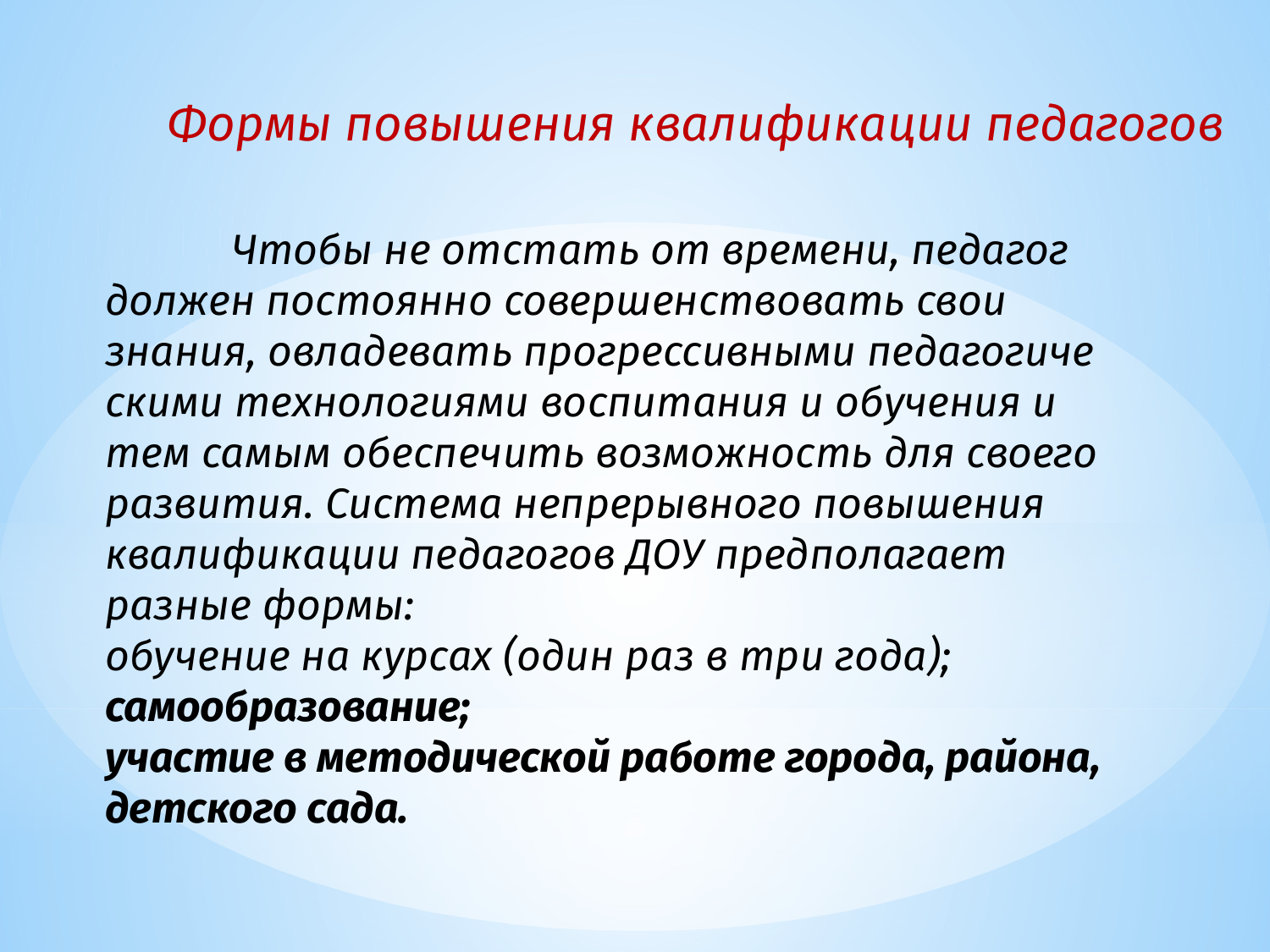

Формы повышения квалификации педагогов
	Чтобы не отстать от времени, педагог должен постоянно совершенствовать свои знания, овладевать прогрессивными педагогиче­скими технологиями воспитания и обучения и тем самым обеспечить возможность для своего развития. Система непрерывного повышения квалификации педагогов ДОУ предполагает разные формы:
обучение на курсах (один раз в три года); самообразование;
участие в методической работе города, района, детского сада.